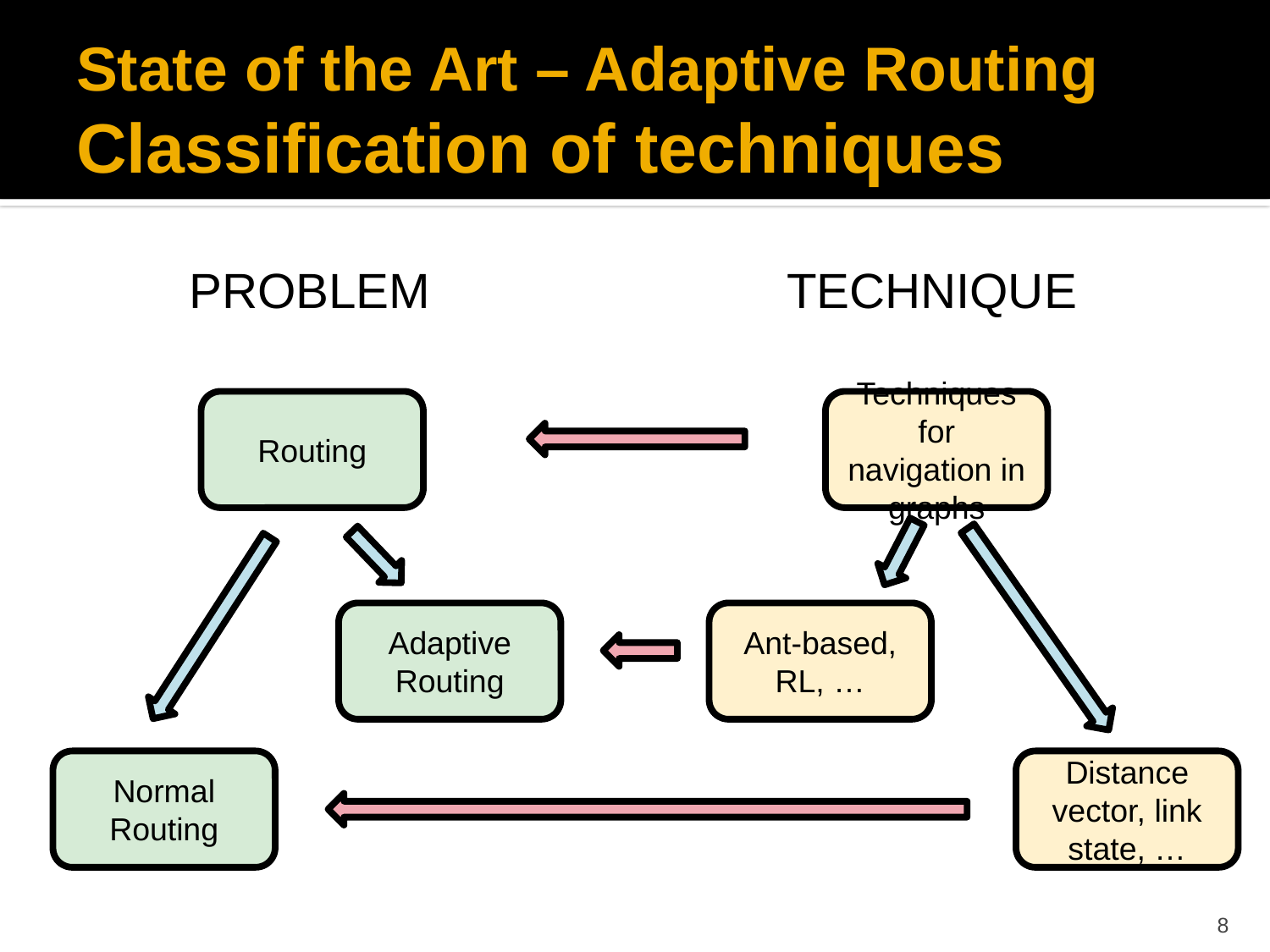

# State of the Art – Adaptive Routing Classification of techniques
PROBLEM
TECHNIQUE

Routing
Techniques for navigation in graphs

Adaptive Routing
Ant-based, RL, …

Normal Routing
Distance vector, link state, …
8